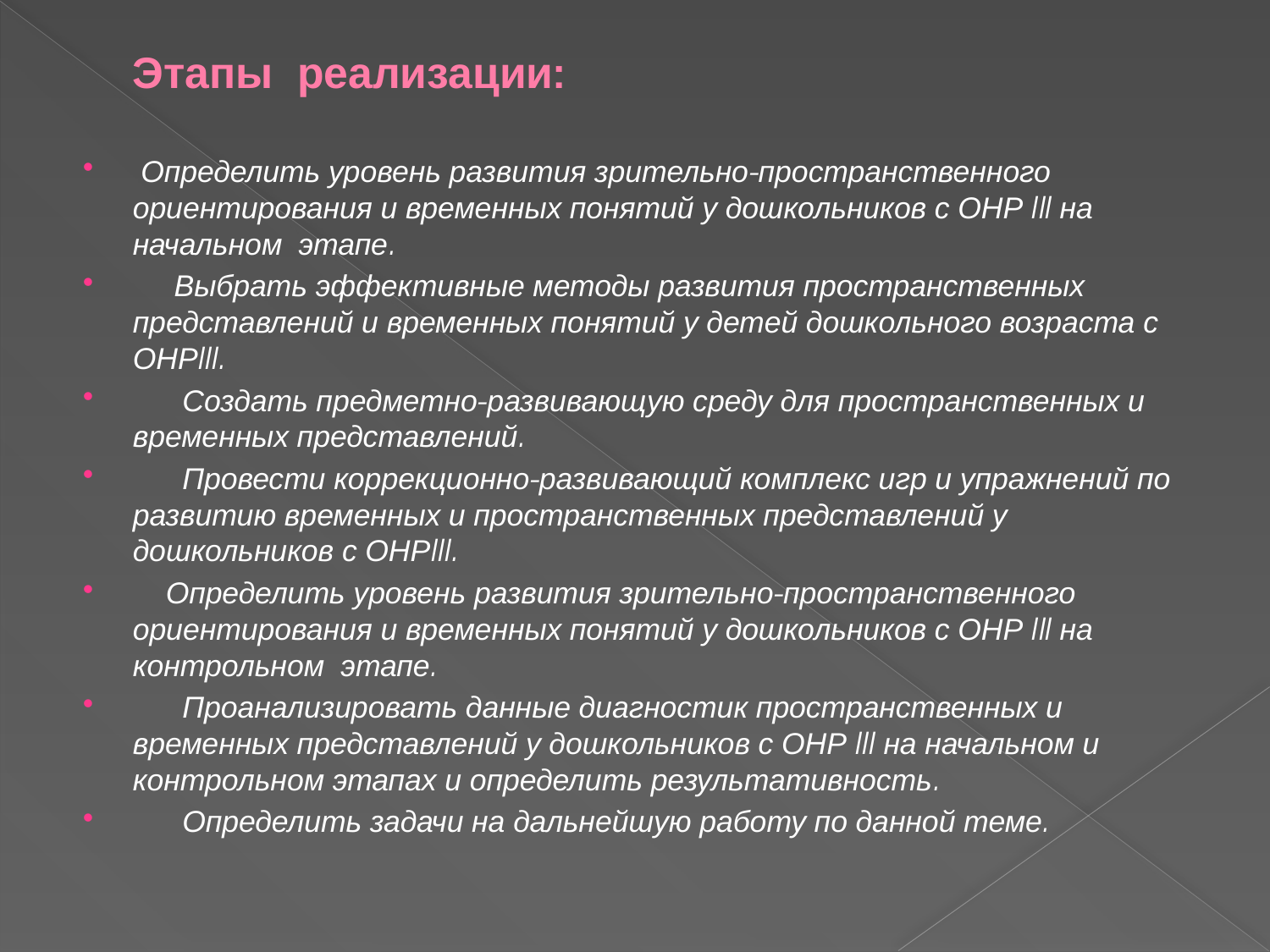

# Этапы  реализации:
 Определить уровень развития зрительно-пространственного ориентирования и временных понятий у дошкольников с ОНР III на начальном  этапе.
     Выбрать эффективные методы развития пространственных представлений и временных понятий у детей дошкольного возраста с ОНРIII.
      Создать предметно-развивающую среду для пространственных и временных представлений.
      Провести коррекционно-развивающий комплекс игр и упражнений по развитию временных и пространственных представлений у дошкольников с ОНРIII.
    Определить уровень развития зрительно-пространственного ориентирования и временных понятий у дошкольников с ОНР III на контрольном  этапе.
      Проанализировать данные диагностик пространственных и временных представлений у дошкольников с ОНР III на начальном и  контрольном этапах и определить результативность.
      Определить задачи на дальнейшую работу по данной теме.